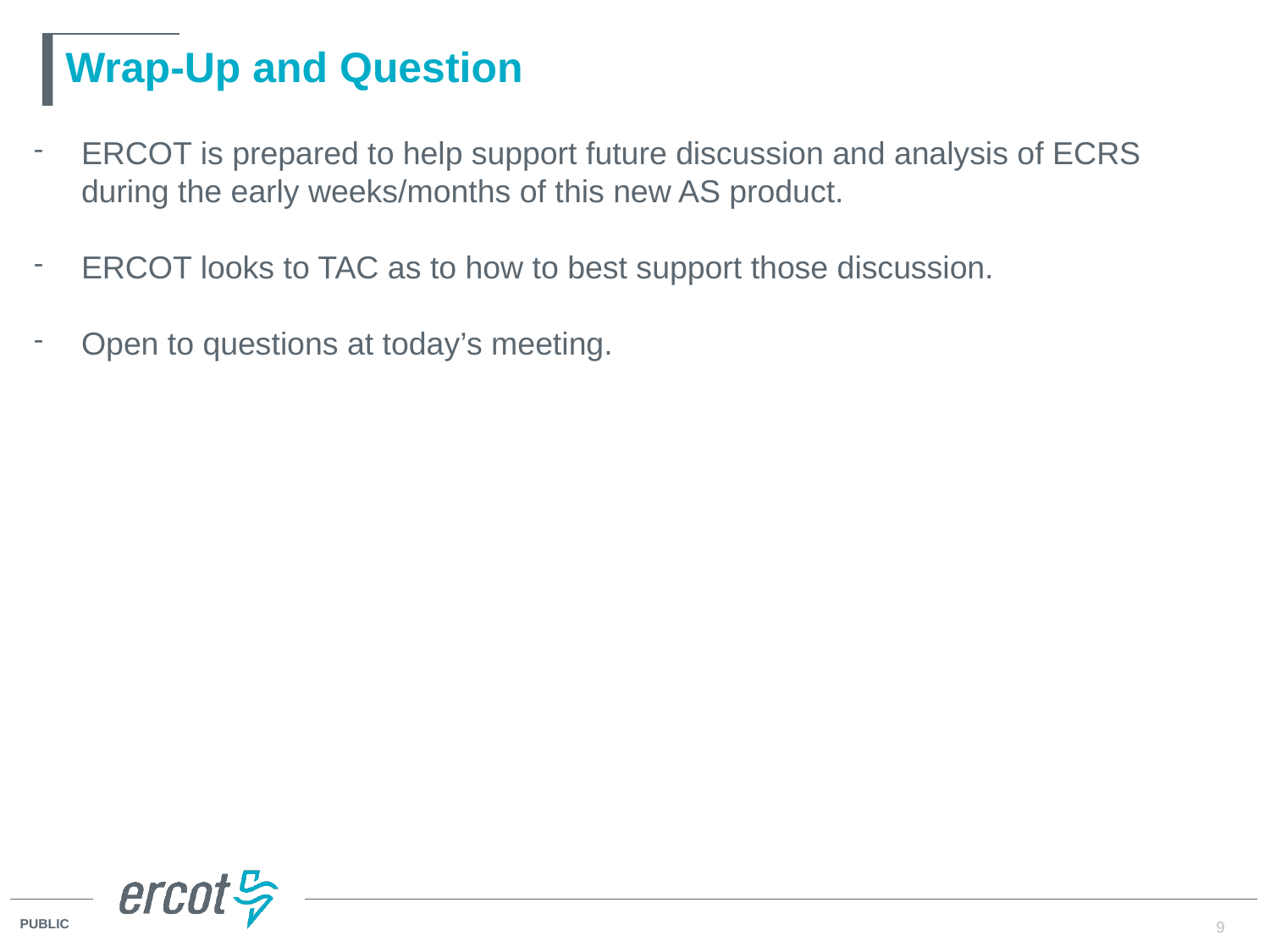

# Wrap-Up and Question
ERCOT is prepared to help support future discussion and analysis of ECRS during the early weeks/months of this new AS product.

ERCOT looks to TAC as to how to best support those discussion.

Open to questions at today’s meeting.